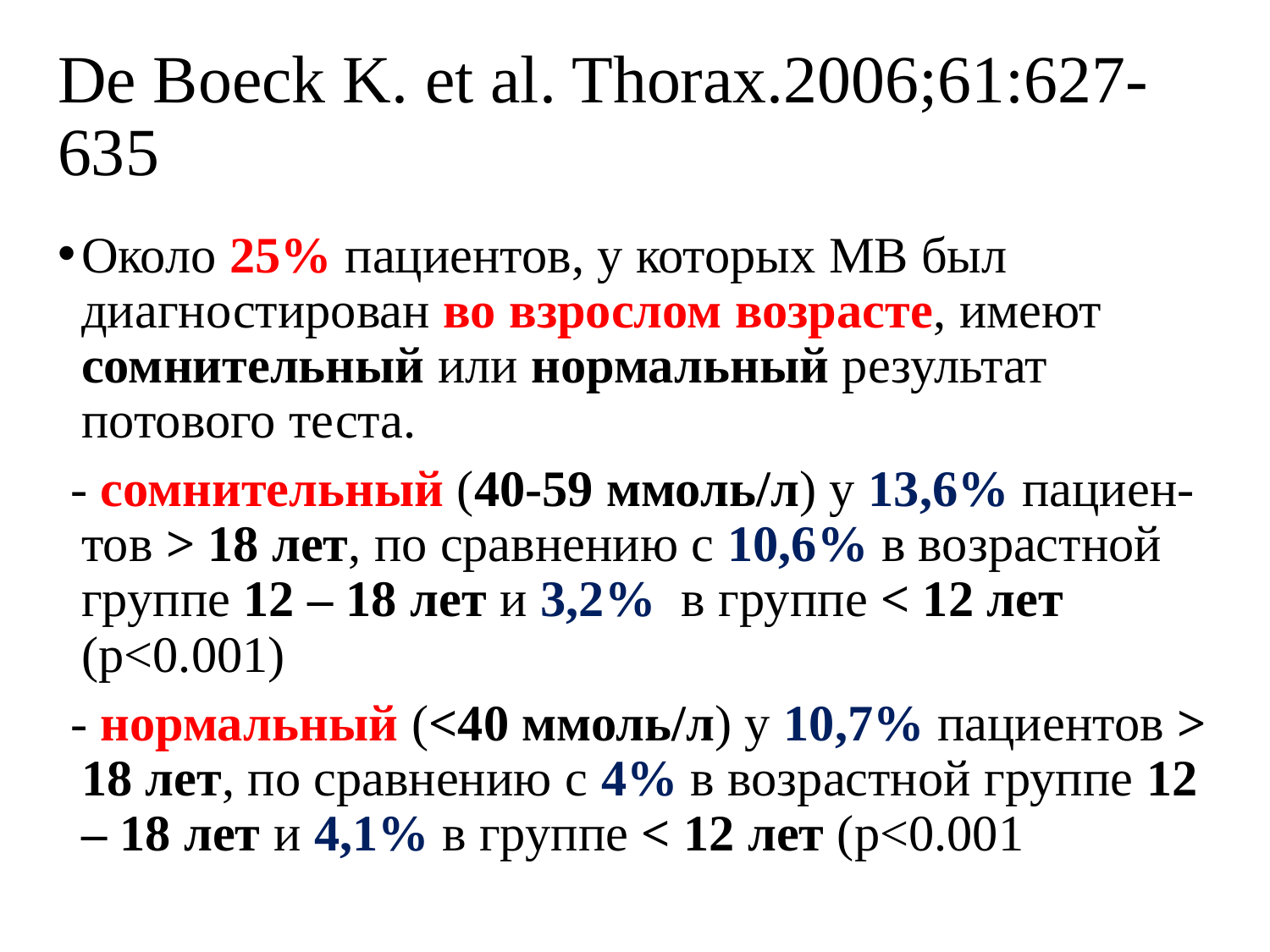

# De Boeck K. et al. Thorax.2006;61:627-635
Около 25% пациентов, у которых МВ был диагностирован во взрослом возрасте, имеют сомнительный или нормальный результат потового теста.
 - сомнительный (40-59 ммоль/л) у 13,6% пациен-тов > 18 лет, по сравнению с 10,6% в возрастной группе 12 – 18 лет и 3,2%  в группе < 12 лет (р<0.001)
 - нормальный (<40 ммоль/л) у 10,7% пациентов > 18 лет, по сравнению с 4% в возрастной группе 12 – 18 лет и 4,1% в группе < 12 лет (р<0.001